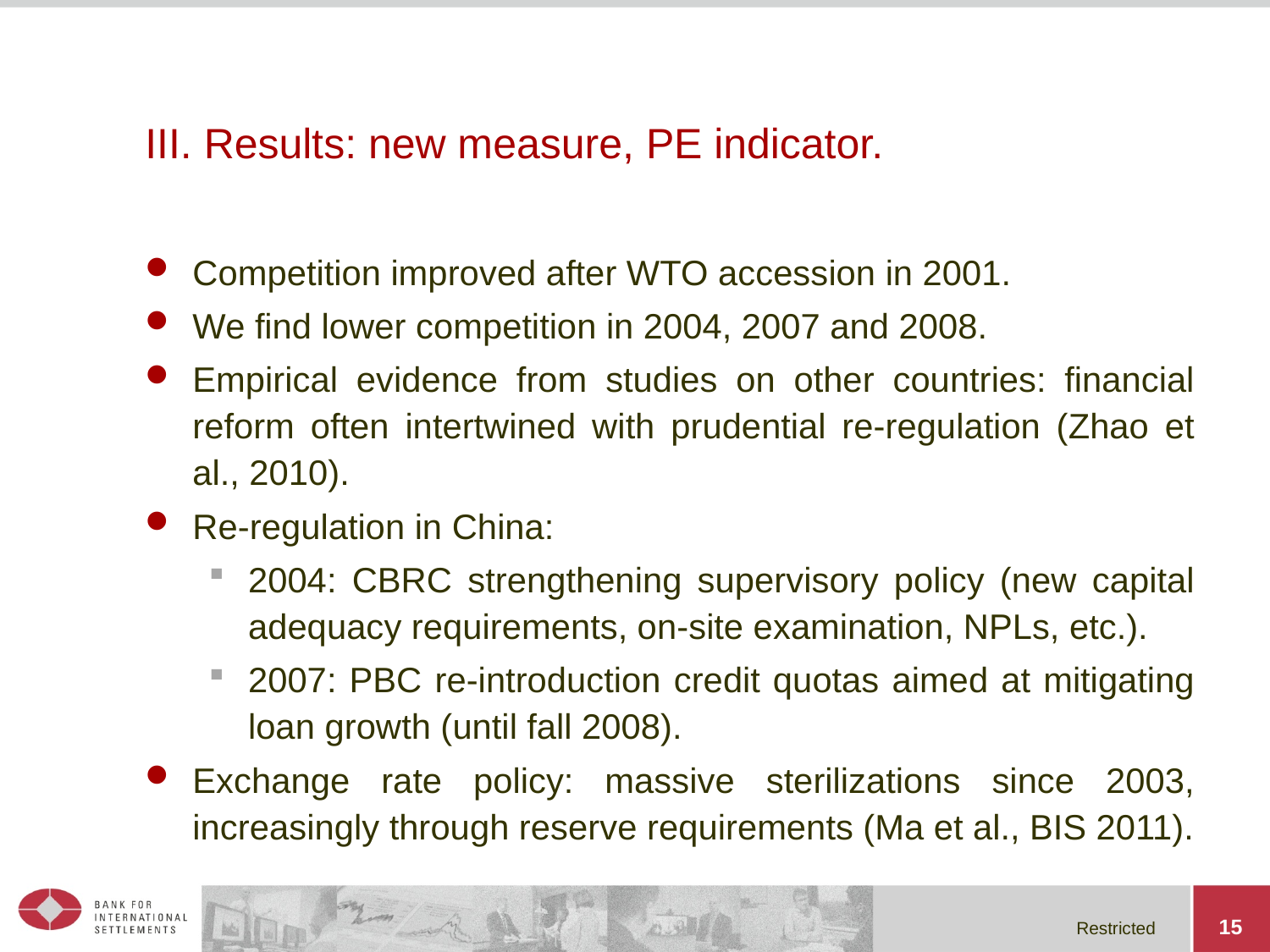

# III. Results: new measure, PE indicator.
Competition improved after WTO accession in 2001.
We find lower competition in 2004, 2007 and 2008.
Empirical evidence from studies on other countries: financial reform often intertwined with prudential re-regulation (Zhao et al., 2010).
Re-regulation in China:
2004: CBRC strengthening supervisory policy (new capital adequacy requirements, on-site examination, NPLs, etc.).
2007: PBC re-introduction credit quotas aimed at mitigating loan growth (until fall 2008).
Exchange rate policy: massive sterilizations since 2003, increasingly through reserve requirements (Ma et al., BIS 2011).
15